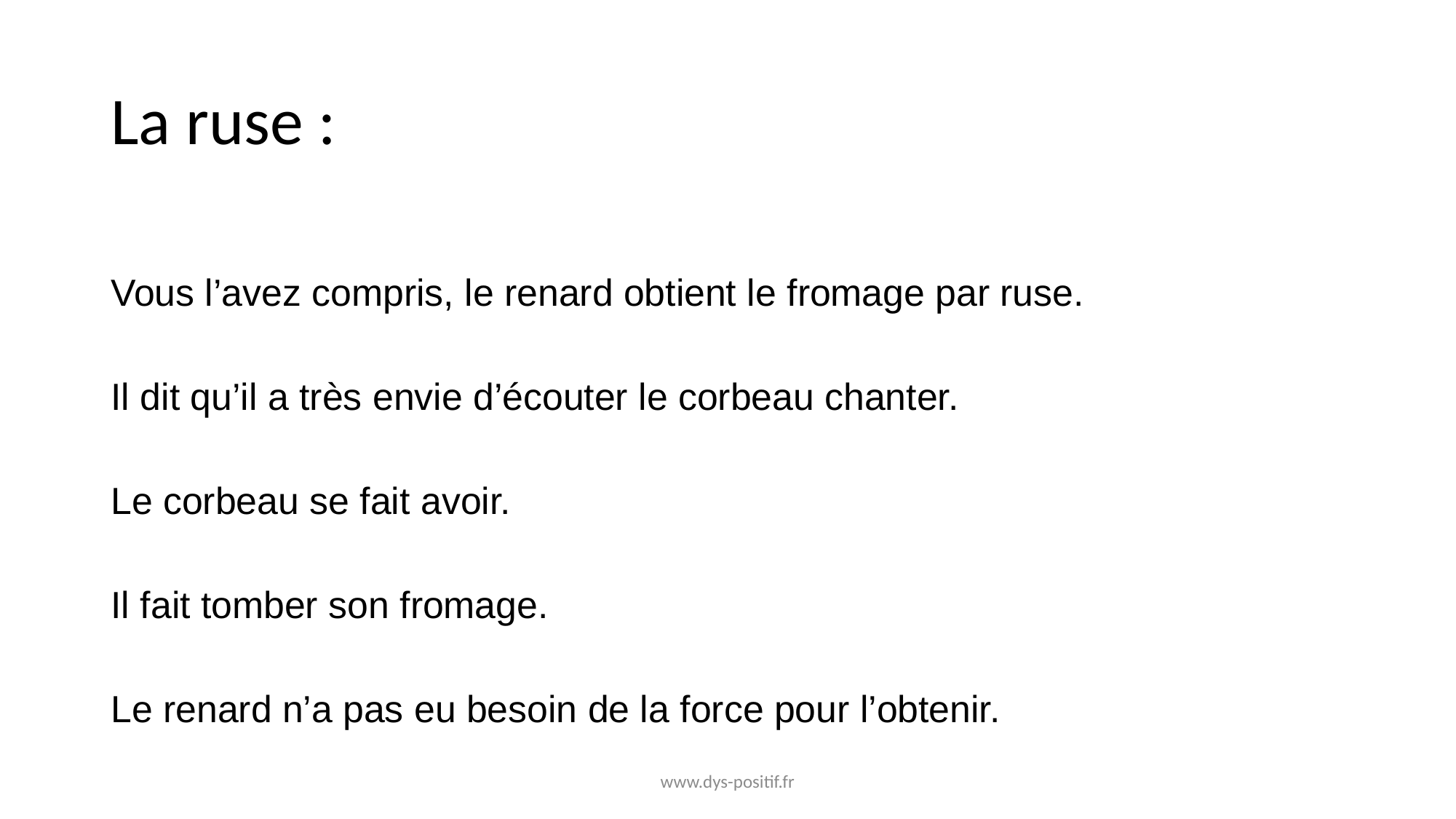

# La ruse :
Vous l’avez compris, le renard obtient le fromage par ruse.
Il dit qu’il a très envie d’écouter le corbeau chanter.
Le corbeau se fait avoir.
Il fait tomber son fromage.
Le renard n’a pas eu besoin de la force pour l’obtenir.
www.dys-positif.fr